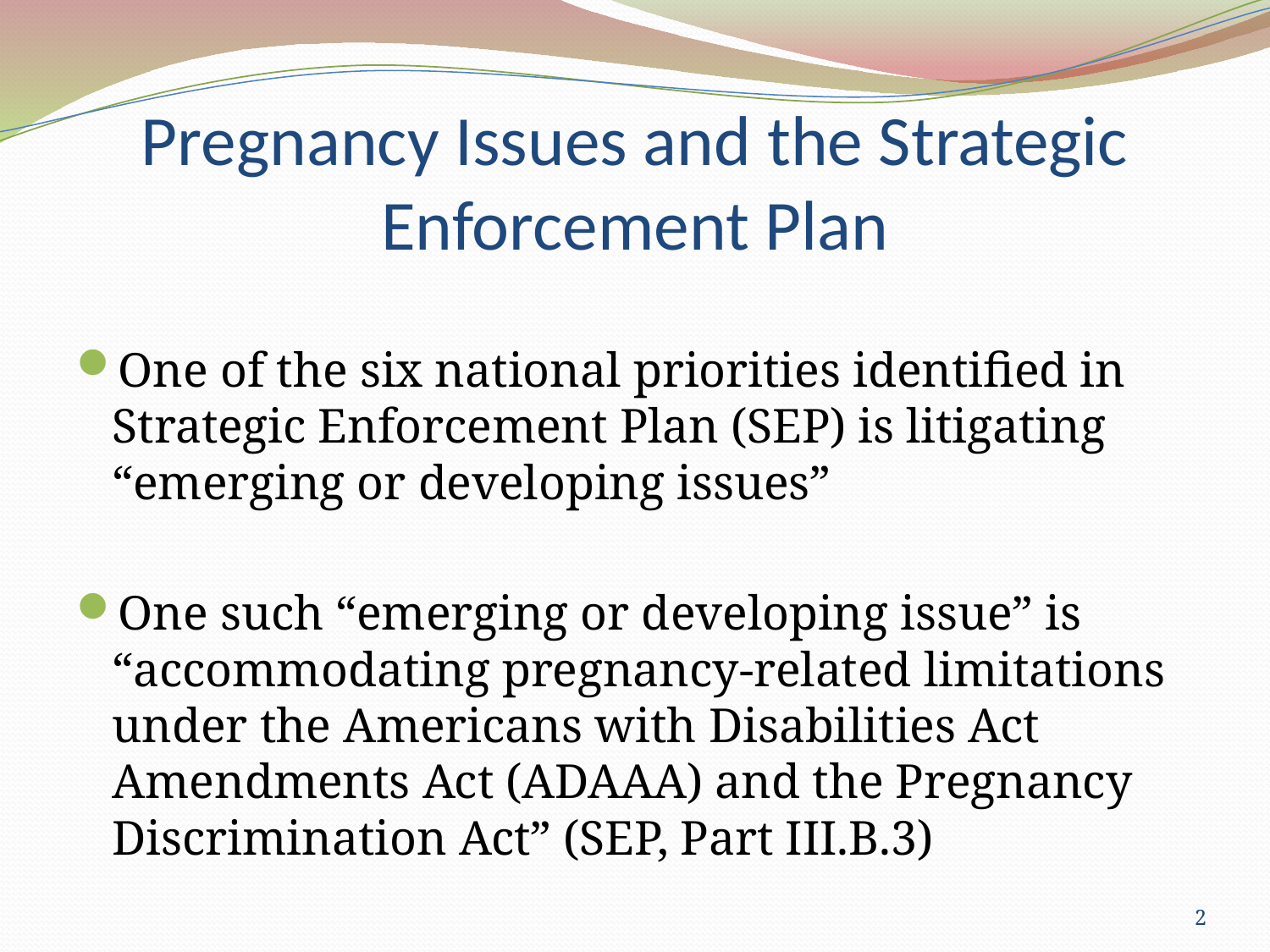

# Pregnancy Issues and the Strategic Enforcement Plan

One of the six national priorities identified in Strategic Enforcement Plan (SEP) is litigating “emerging or developing issues”

One such “emerging or developing issue” is “accommodating pregnancy-related limitations under the Americans with Disabilities Act Amendments Act (ADAAA) and the Pregnancy Discrimination Act” (SEP, Part III.B.3)

2